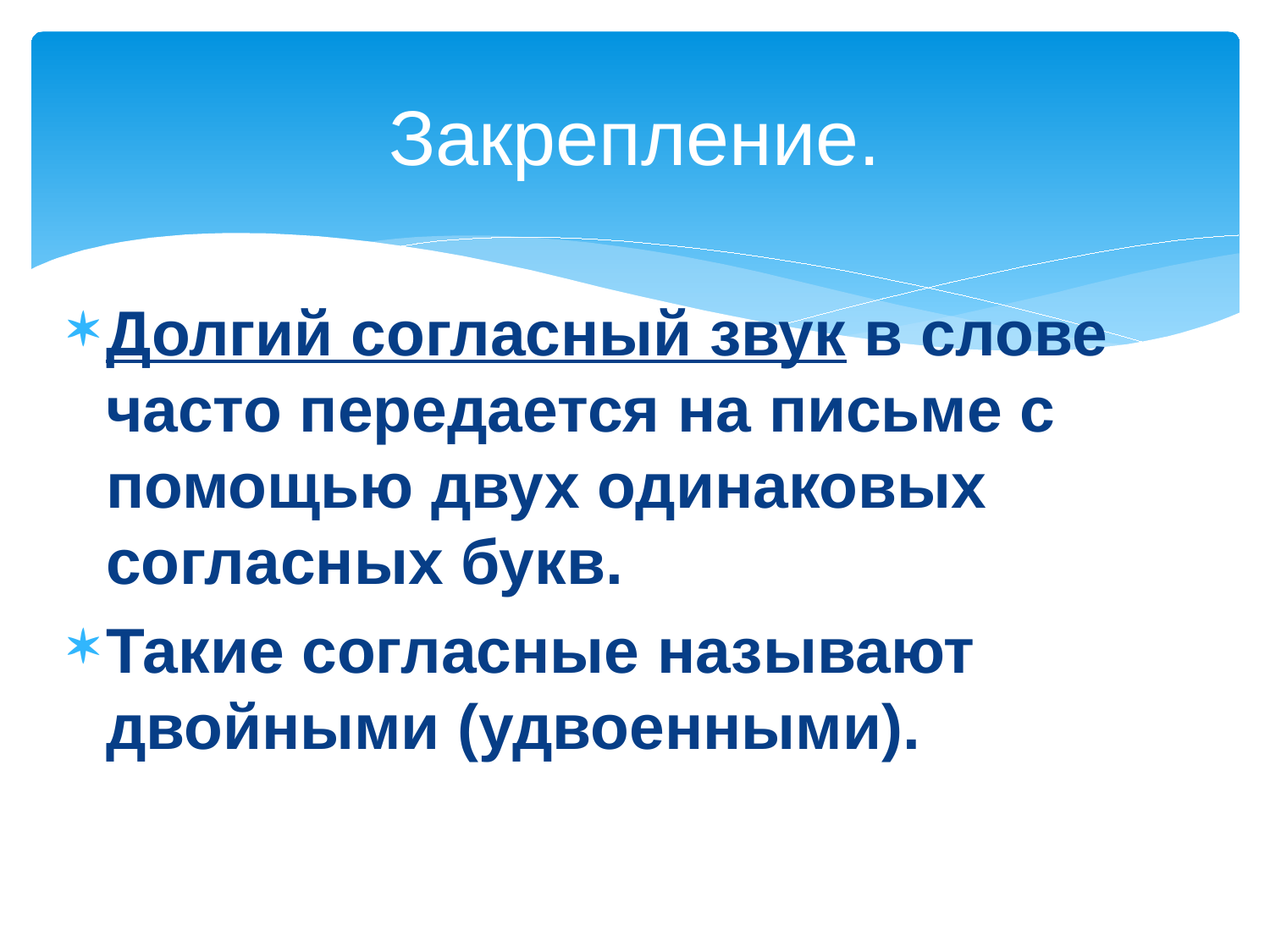

# Закрепление.
Долгий согласный звук в слове часто передается на письме с помощью двух одинаковых согласных букв.
Такие согласные называют двойными (удвоенными).